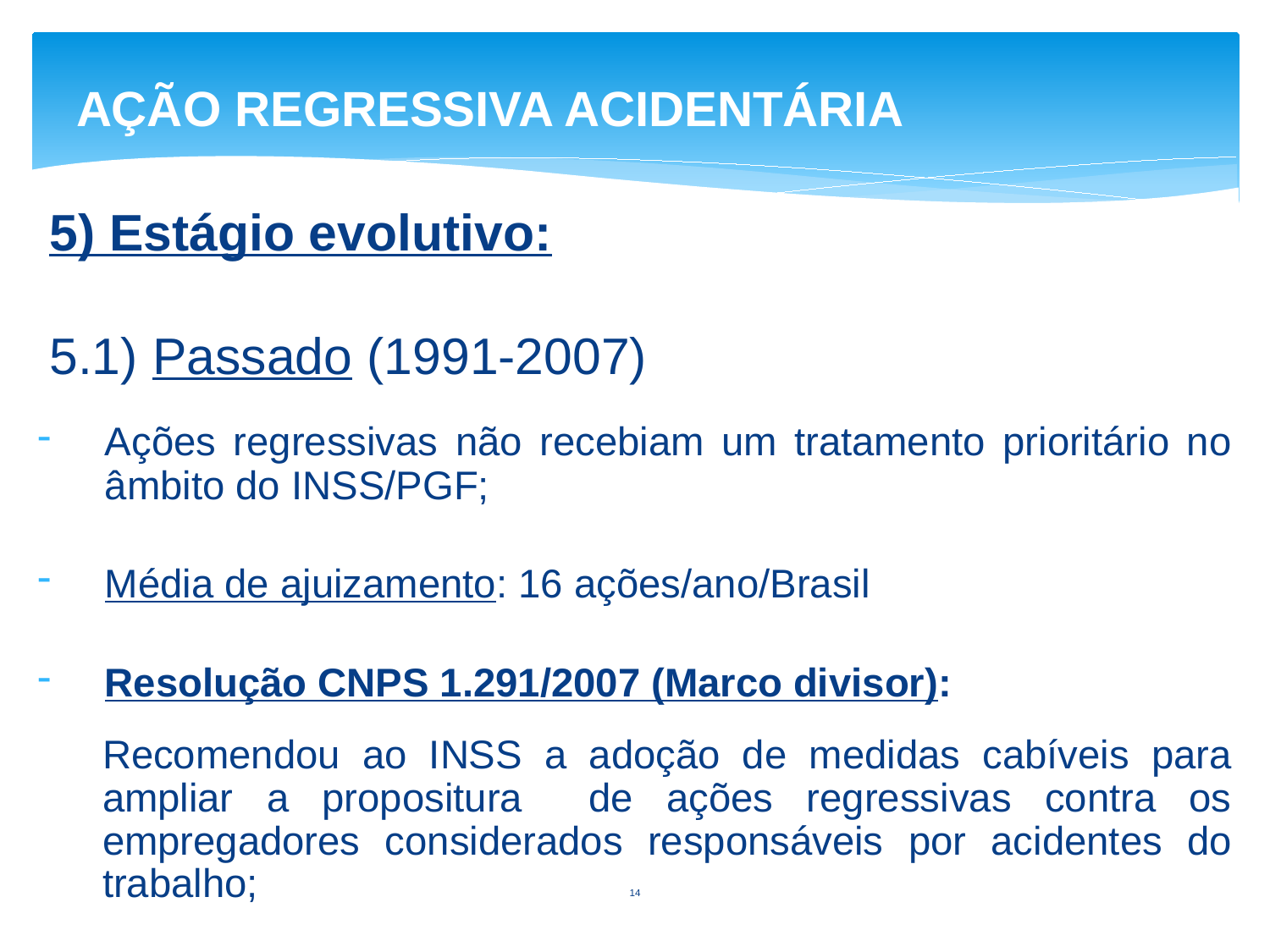

# AÇÃO REGRESSIVA ACIDENTÁRIA
5) Estágio evolutivo:

5.1) Passado (1991-2007)

Ações regressivas não recebiam um tratamento prioritário no âmbito do INSS/PGF;

Média de ajuizamento: 16 ações/ano/Brasil

Resolução CNPS 1.291/2007 (Marco divisor):

Recomendou ao INSS a adoção de medidas cabíveis para ampliar a propositura  de ações regressivas contra os empregadores considerados responsáveis por acidentes do trabalho;
14